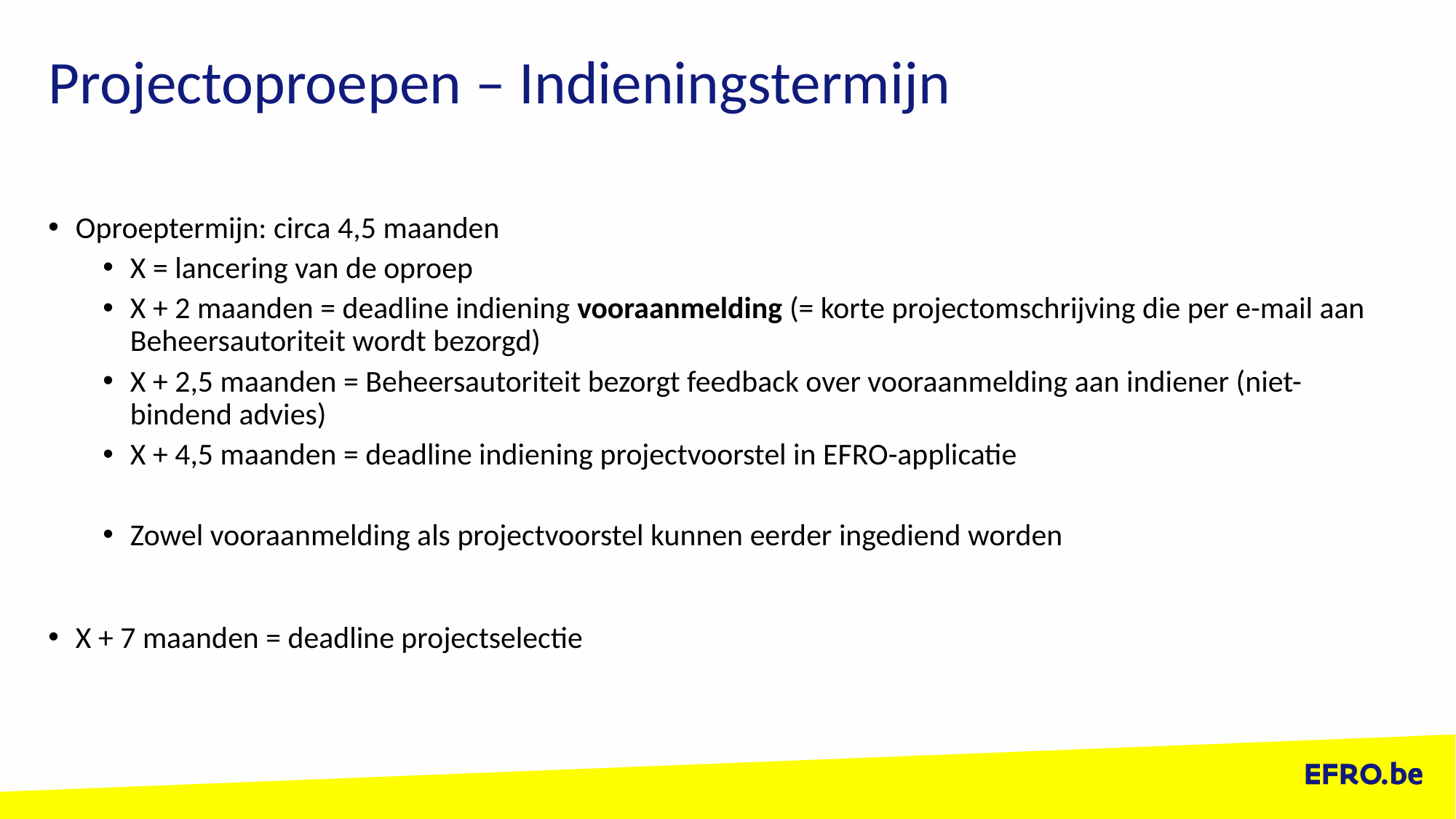

# Projectoproepen – Indieningstermijn

Oproeptermijn: circa 4,5 maanden
X = lancering van de oproep
X + 2 maanden = deadline indiening vooraanmelding (= korte projectomschrijving die per e-mail aan Beheersautoriteit wordt bezorgd)
X + 2,5 maanden = Beheersautoriteit bezorgt feedback over vooraanmelding aan indiener (niet-bindend advies)
X + 4,5 maanden = deadline indiening projectvoorstel in EFRO-applicatie

Zowel vooraanmelding als projectvoorstel kunnen eerder ingediend worden

X + 7 maanden = deadline projectselectie